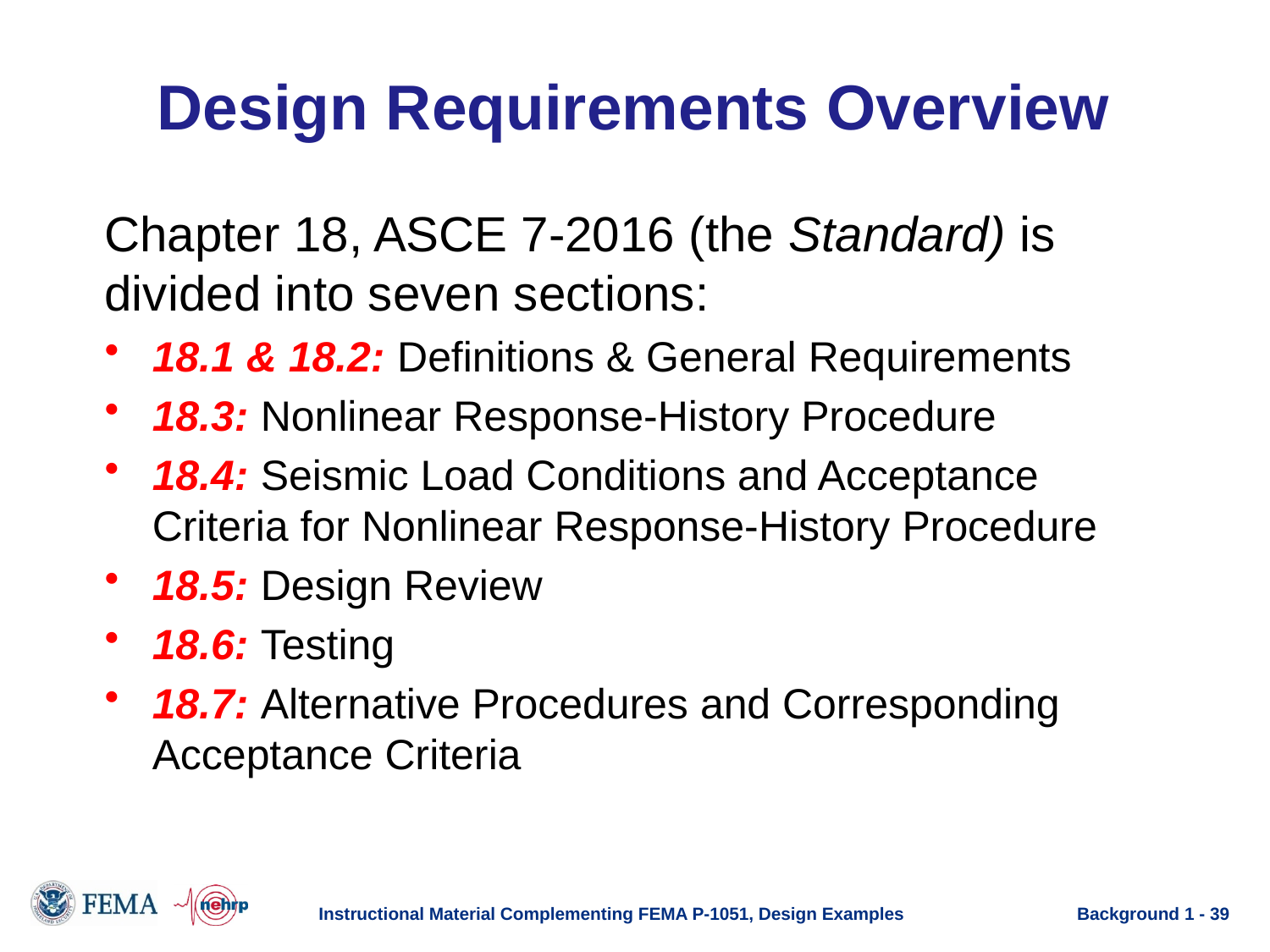

# Design Requirements Overview
Chapter 18, ASCE 7-2016 (the Standard) is divided into seven sections:
18.1 & 18.2: Definitions & General Requirements
18.3: Nonlinear Response-History Procedure
18.4: Seismic Load Conditions and Acceptance Criteria for Nonlinear Response-History Procedure
18.5: Design Review
18.6: Testing
18.7: Alternative Procedures and Corresponding Acceptance Criteria

Instructional Material Complementing FEMA P-1051, Design Examples
Background 1 - 39